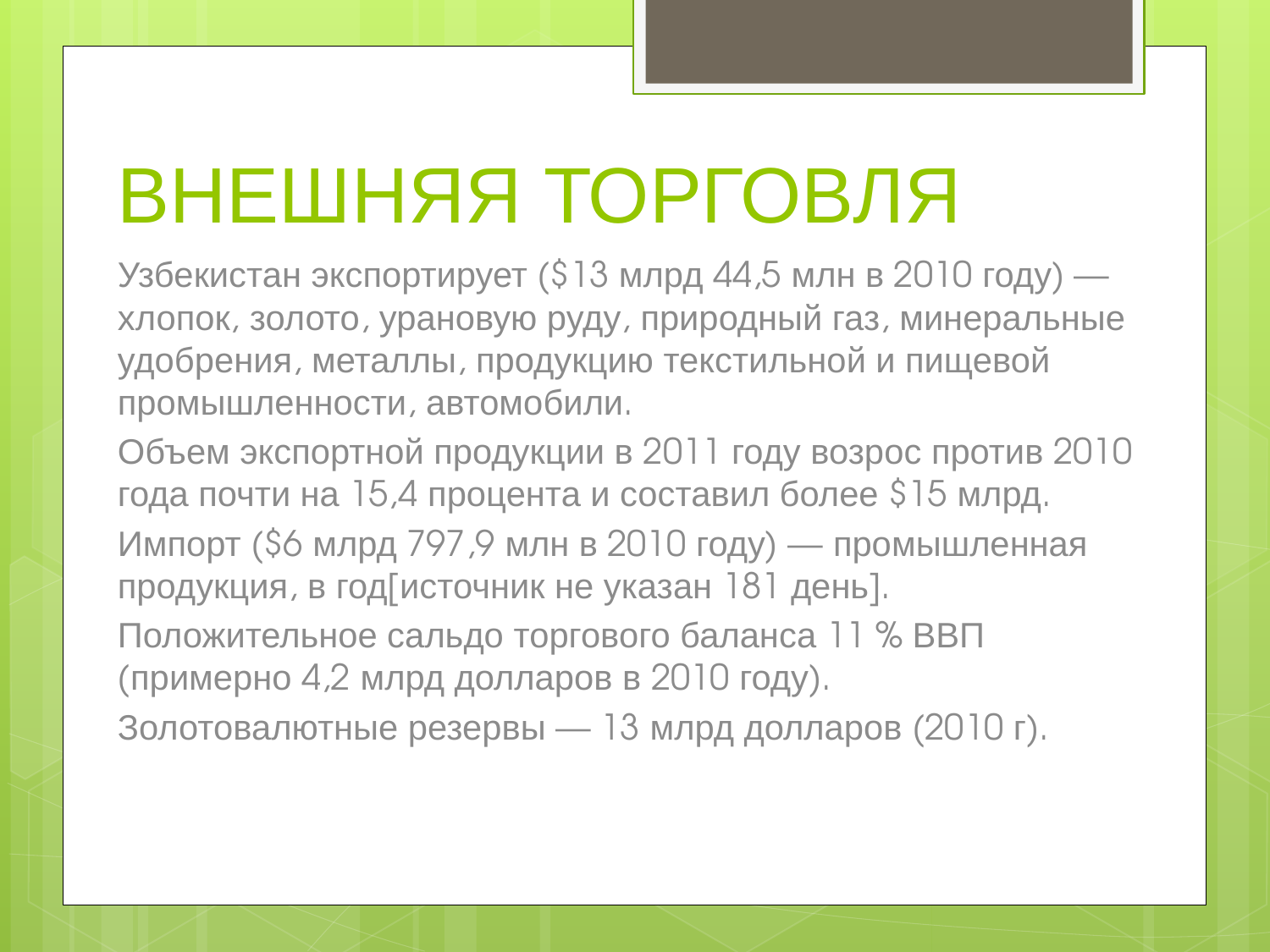

# ВНЕШНЯЯ ТОРГОВЛЯ
Узбекистан экспортирует ($13 млрд 44,5 млн в 2010 году) — хлопок, золото, урановую руду, природный газ, минеральные удобрения, металлы, продукцию текстильной и пищевой промышленности, автомобили.
Объем экспортной продукции в 2011 году возрос против 2010 года почти на 15,4 процента и составил более $15 млрд.
Импорт ($6 млрд 797,9 млн в 2010 году) — промышленная продукция, в год[источник не указан 181 день].
Положительное сальдо торгового баланса 11 % ВВП (примерно 4,2 млрд долларов в 2010 году).
Золотовалютные резервы — 13 млрд долларов (2010 г).